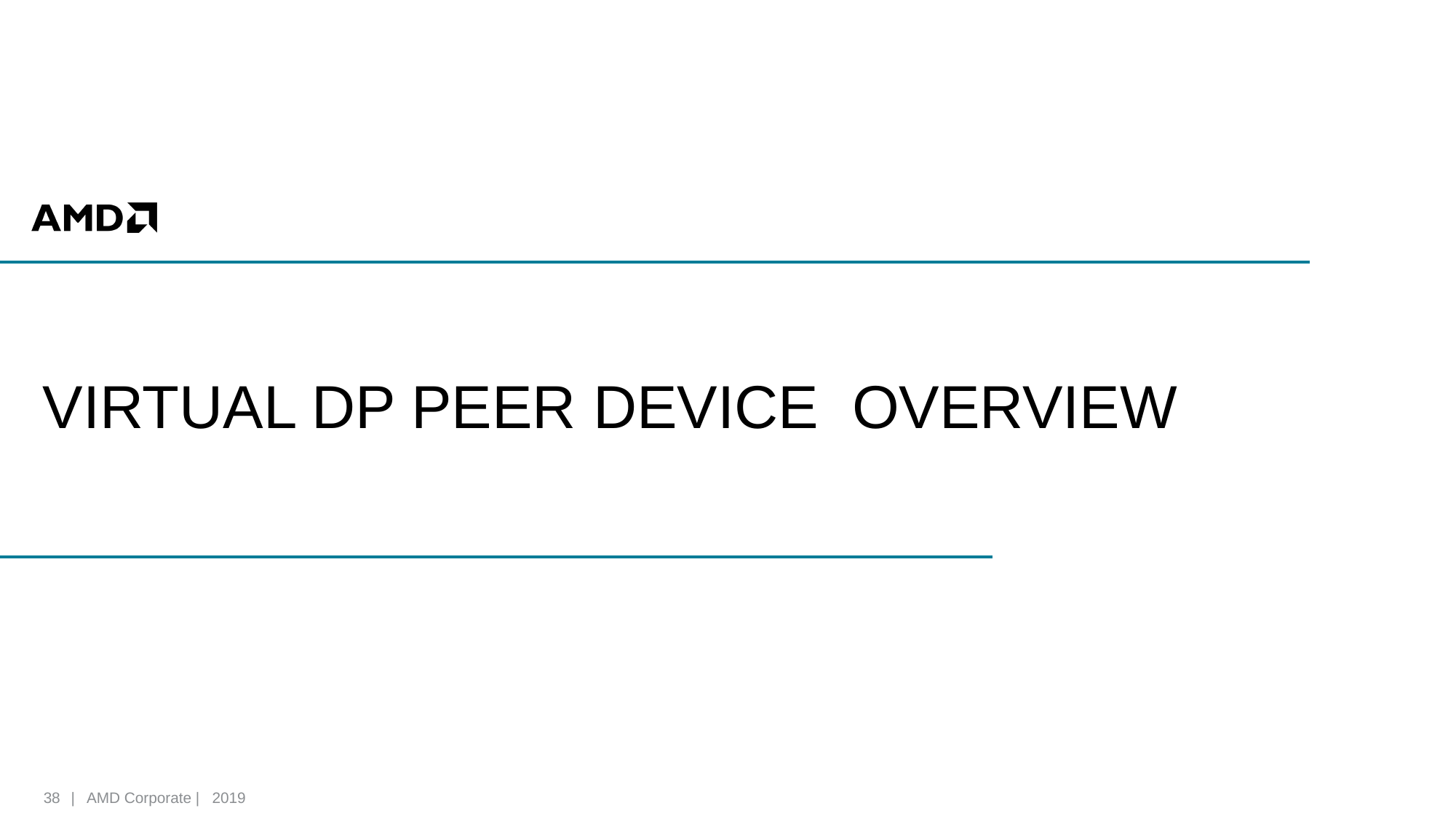

# VIRTUAL DP PEER DEVICE  OVERVIEW
38
|   AMD Corporate |   2019